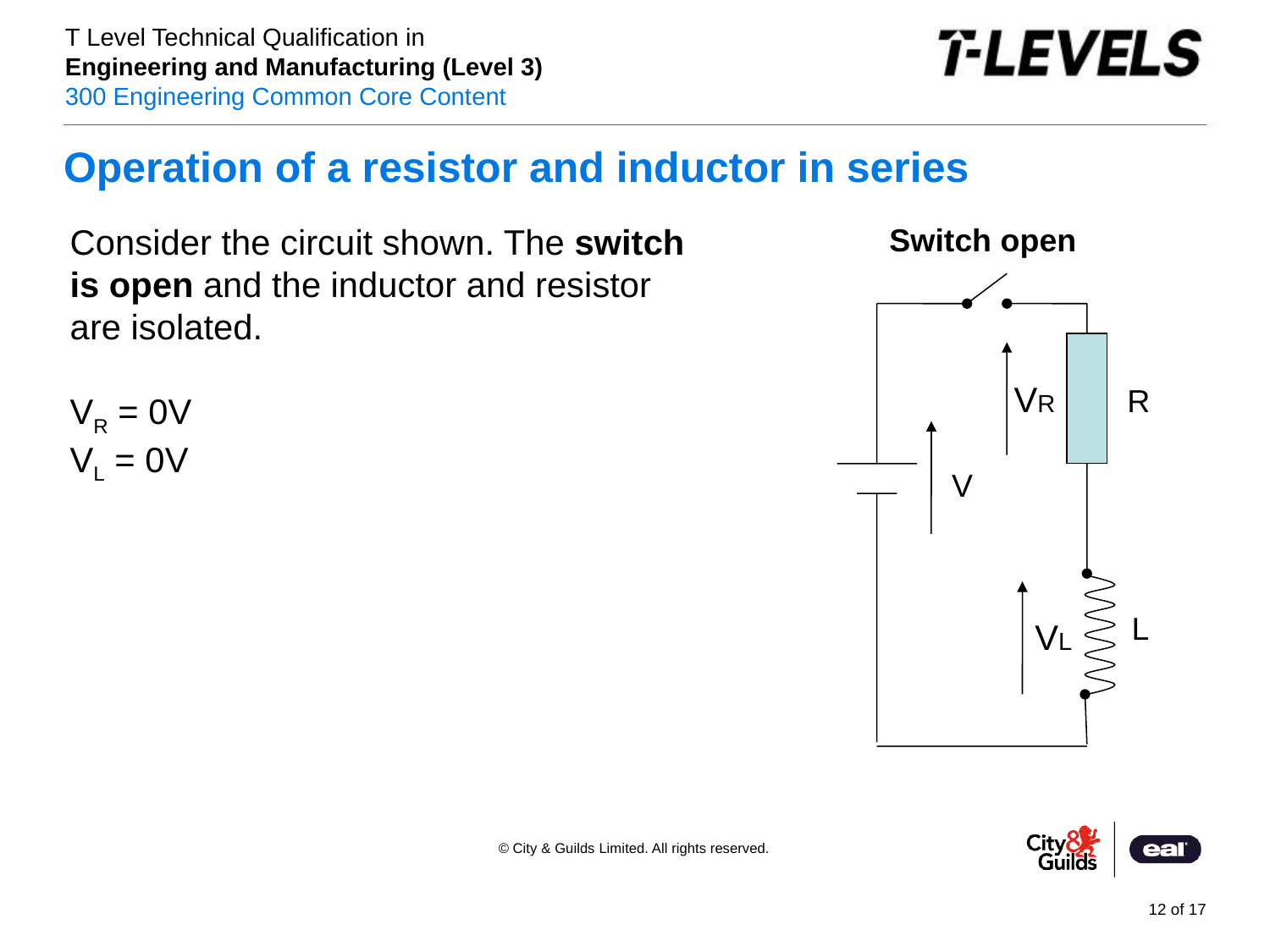

# Operation of a resistor and inductor in series
Consider the circuit shown. The switch is open and the inductor and resistor are isolated.

VR = 0V
VL = 0V

Switch open

VR
R

V

L
VL